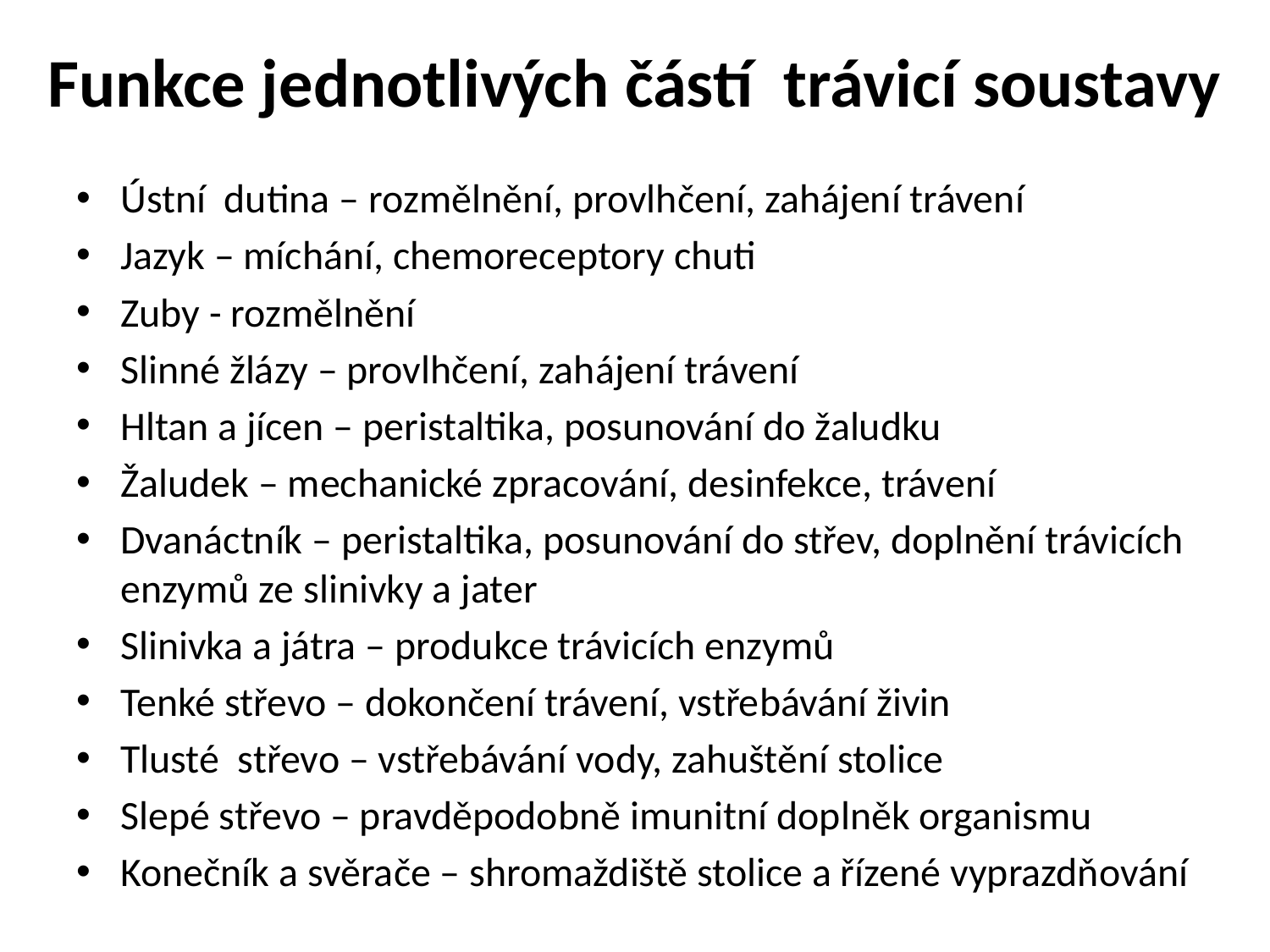

# Funkce jednotlivých částí  trávicí soustavy
Ústní  dutina – rozmělnění, provlhčení, zahájení trávení
Jazyk – míchání, chemoreceptory chuti
Zuby - rozmělnění
Slinné žlázy – provlhčení, zahájení trávení
Hltan a jícen – peristaltika, posunování do žaludku
Žaludek – mechanické zpracování, desinfekce, trávení
Dvanáctník – peristaltika, posunování do střev, doplnění trávicích enzymů ze slinivky a jater
Slinivka a játra – produkce trávicích enzymů
Tenké střevo – dokončení trávení, vstřebávání živin
Tlusté  střevo – vstřebávání vody, zahuštění stolice
Slepé střevo – pravděpodobně imunitní doplněk organismu
Konečník a svěrače – shromaždiště stolice a řízené vyprazdňování